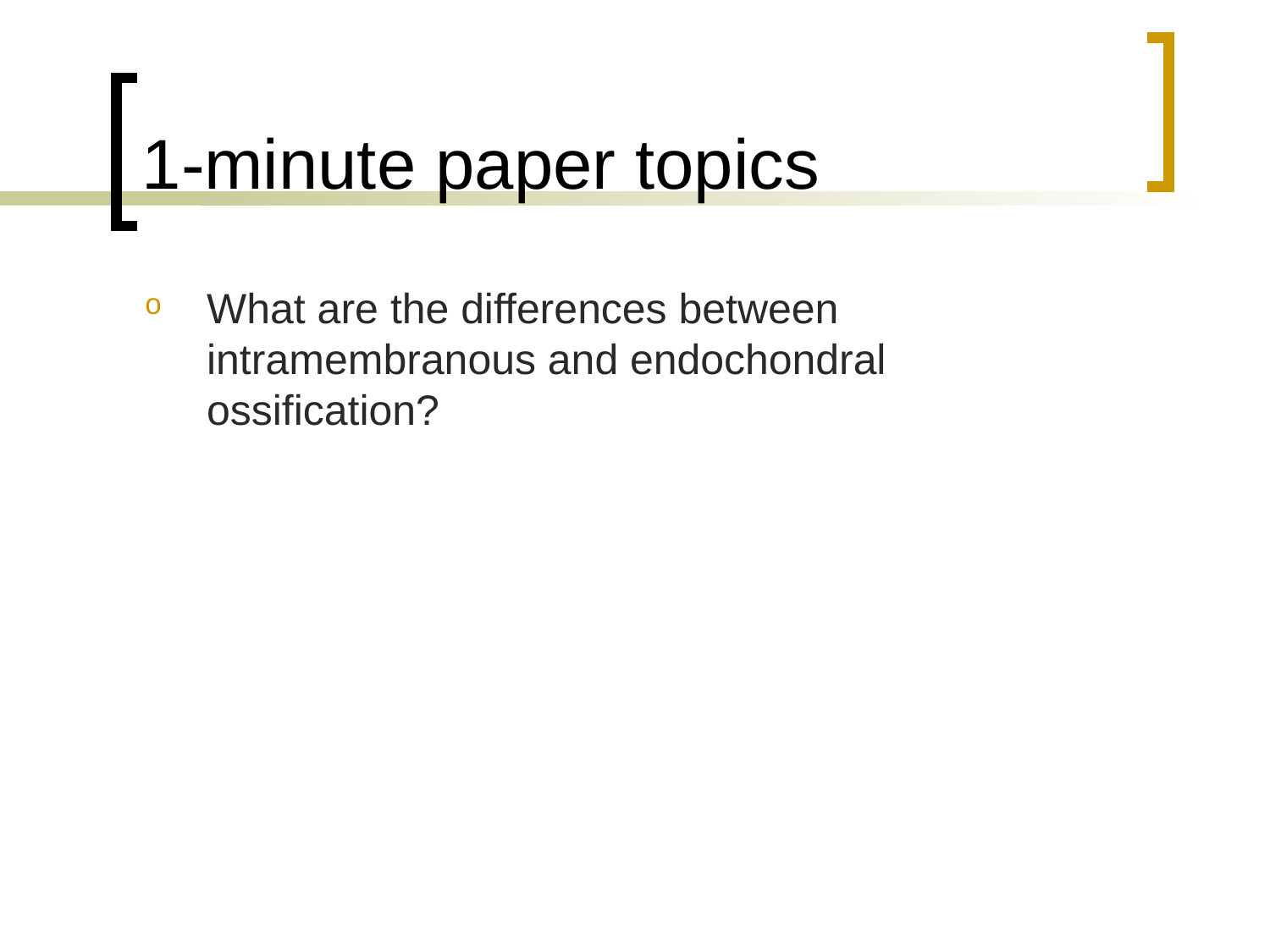

# 1-minute paper topics
What are the differences between intramembranous and endochondral ossification?